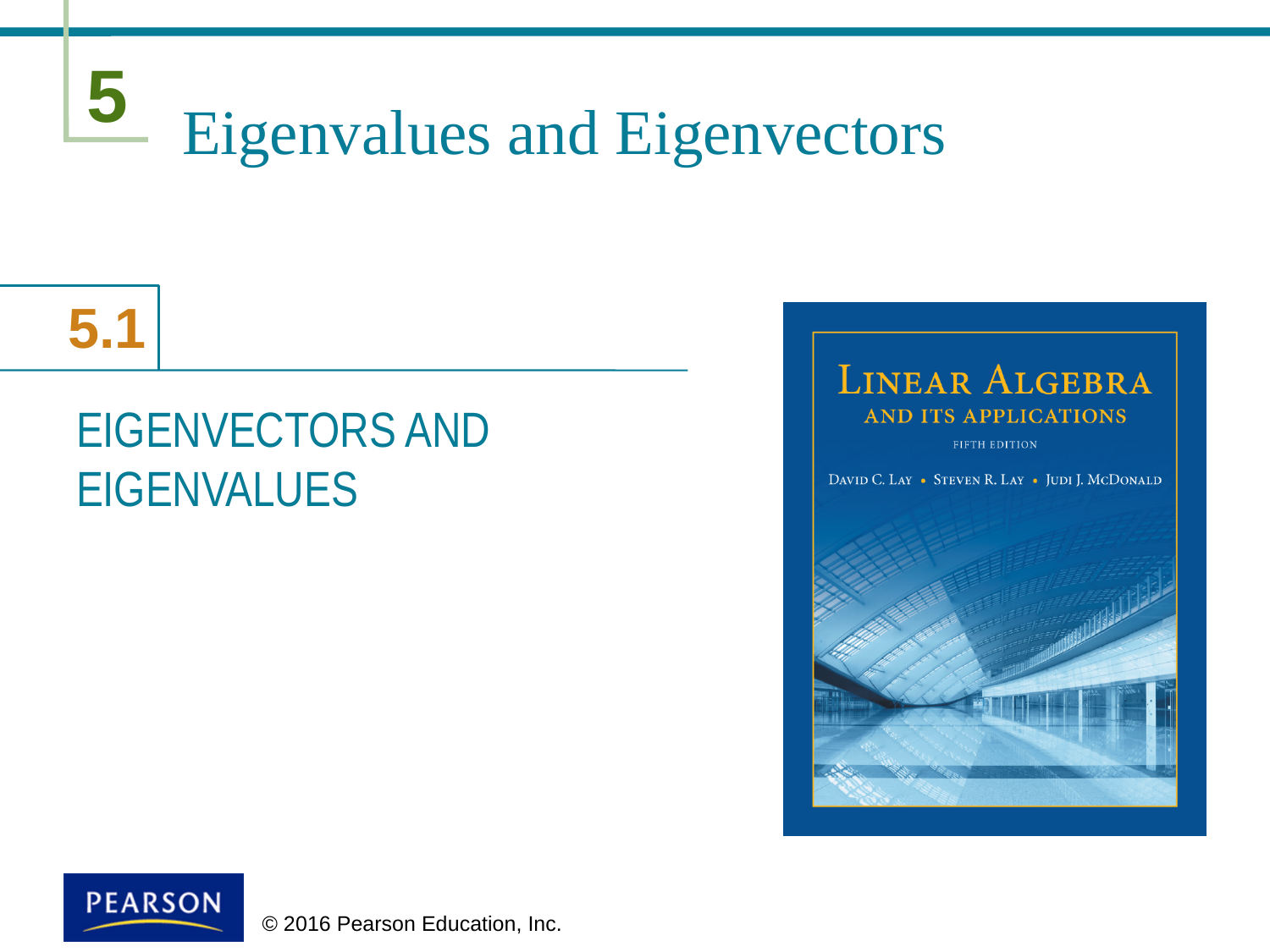

# Eigenvalues and Eigenvectors
EIGENVECTORS AND EIGENVALUES
 © 2016 Pearson Education, Inc.